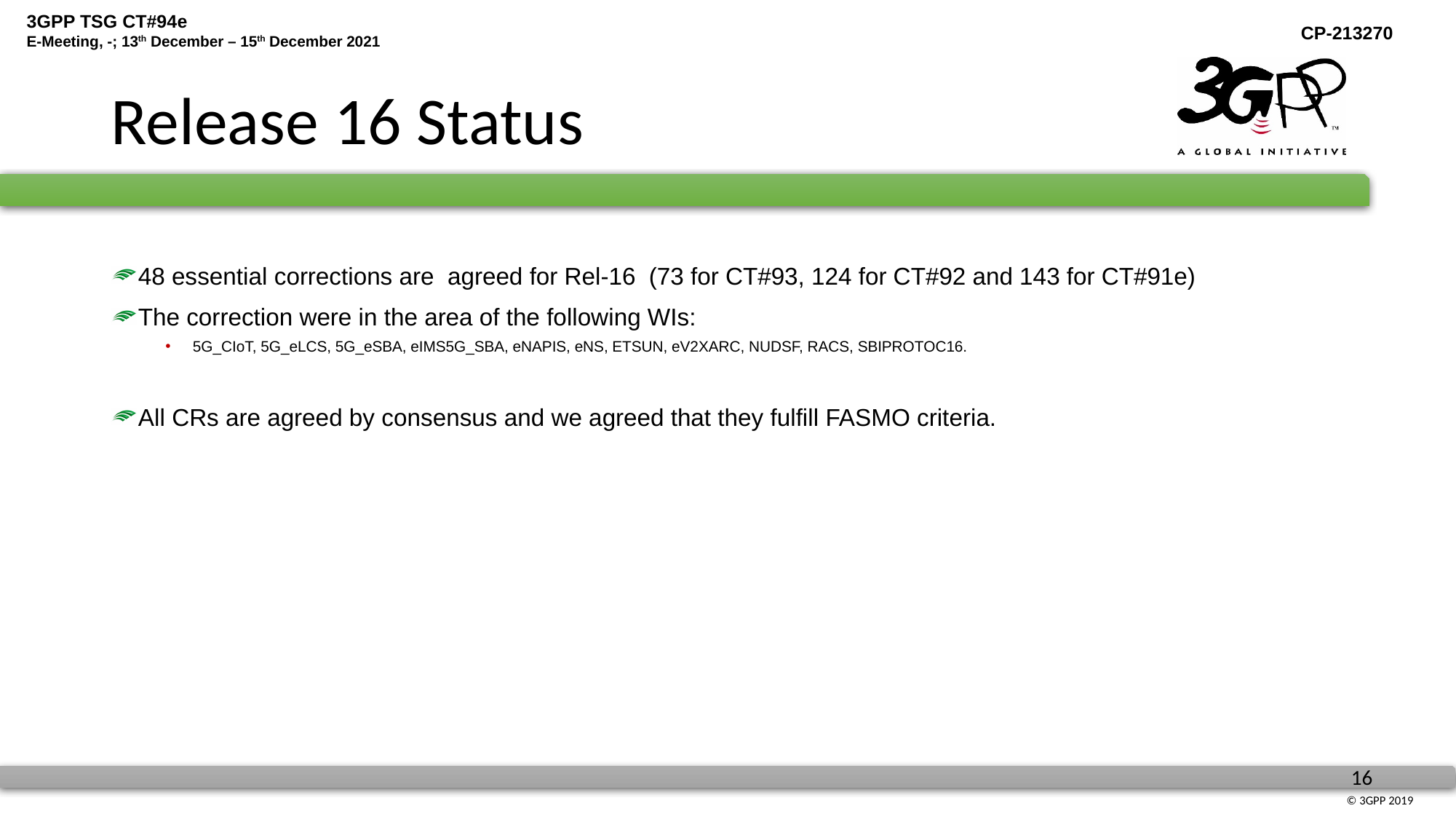

# Release 16 Status
48 essential corrections are  agreed for Rel-16  (73 for CT#93, 124 for CT#92 and 143 for CT#91e)
The correction were in the area of the following WIs:
5G_CIoT, 5G_eLCS, 5G_eSBA, eIMS5G_SBA, eNAPIS, eNS, ETSUN, eV2XARC, NUDSF, RACS, SBIPROTOC16.

All CRs are agreed by consensus and we agreed that they fulfill FASMO criteria.